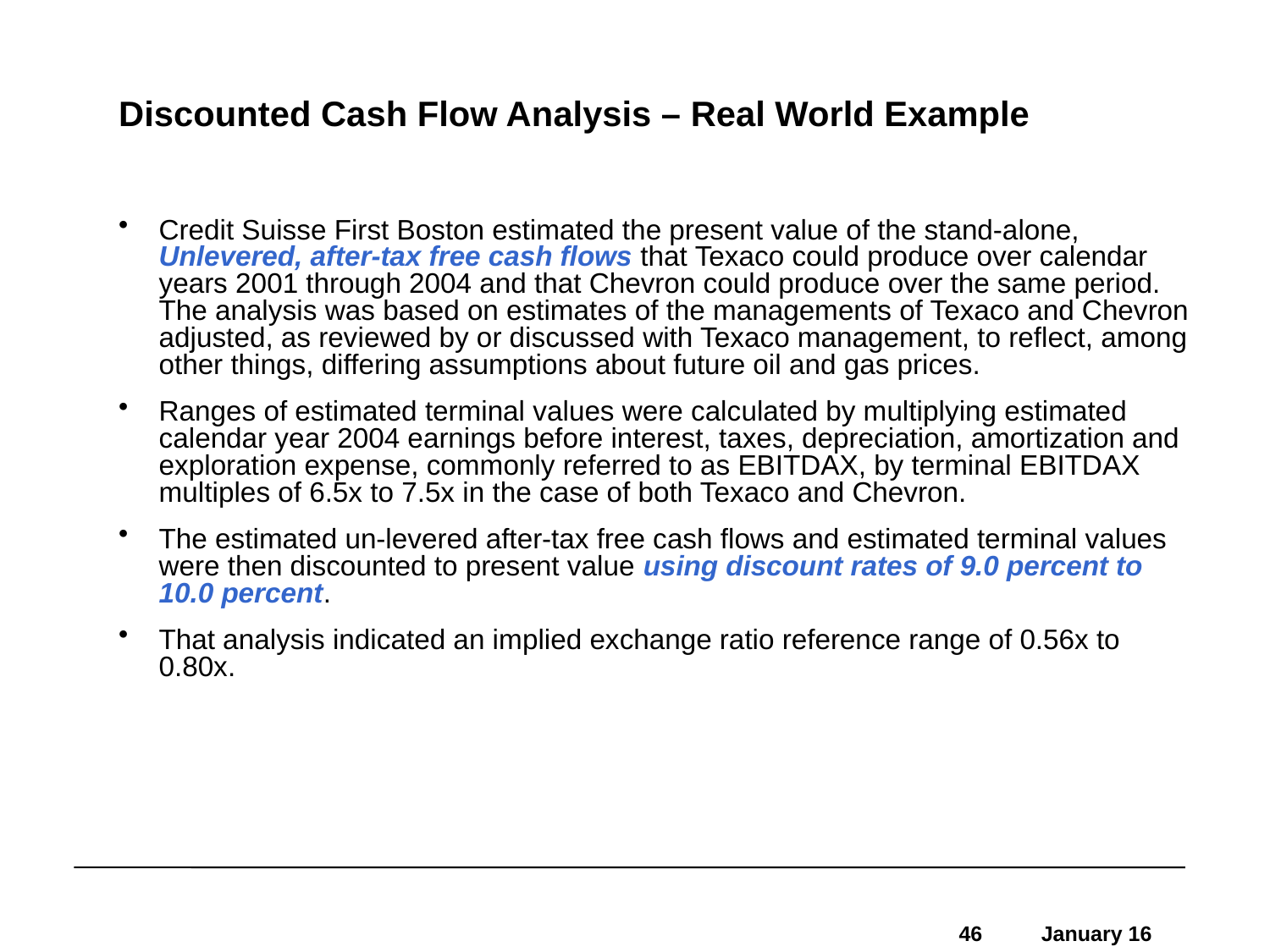

# Discounted Cash Flow Analysis – Real World Example
Credit Suisse First Boston estimated the present value of the stand-alone, Unlevered, after-tax free cash flows that Texaco could produce over calendar years 2001 through 2004 and that Chevron could produce over the same period. The analysis was based on estimates of the managements of Texaco and Chevron adjusted, as reviewed by or discussed with Texaco management, to reflect, among other things, differing assumptions about future oil and gas prices.
Ranges of estimated terminal values were calculated by multiplying estimated calendar year 2004 earnings before interest, taxes, depreciation, amortization and exploration expense, commonly referred to as EBITDAX, by terminal EBITDAX multiples of 6.5x to 7.5x in the case of both Texaco and Chevron.
The estimated un-levered after-tax free cash flows and estimated terminal values were then discounted to present value using discount rates of 9.0 percent to 10.0 percent.
That analysis indicated an implied exchange ratio reference range of 0.56x to 0.80x.